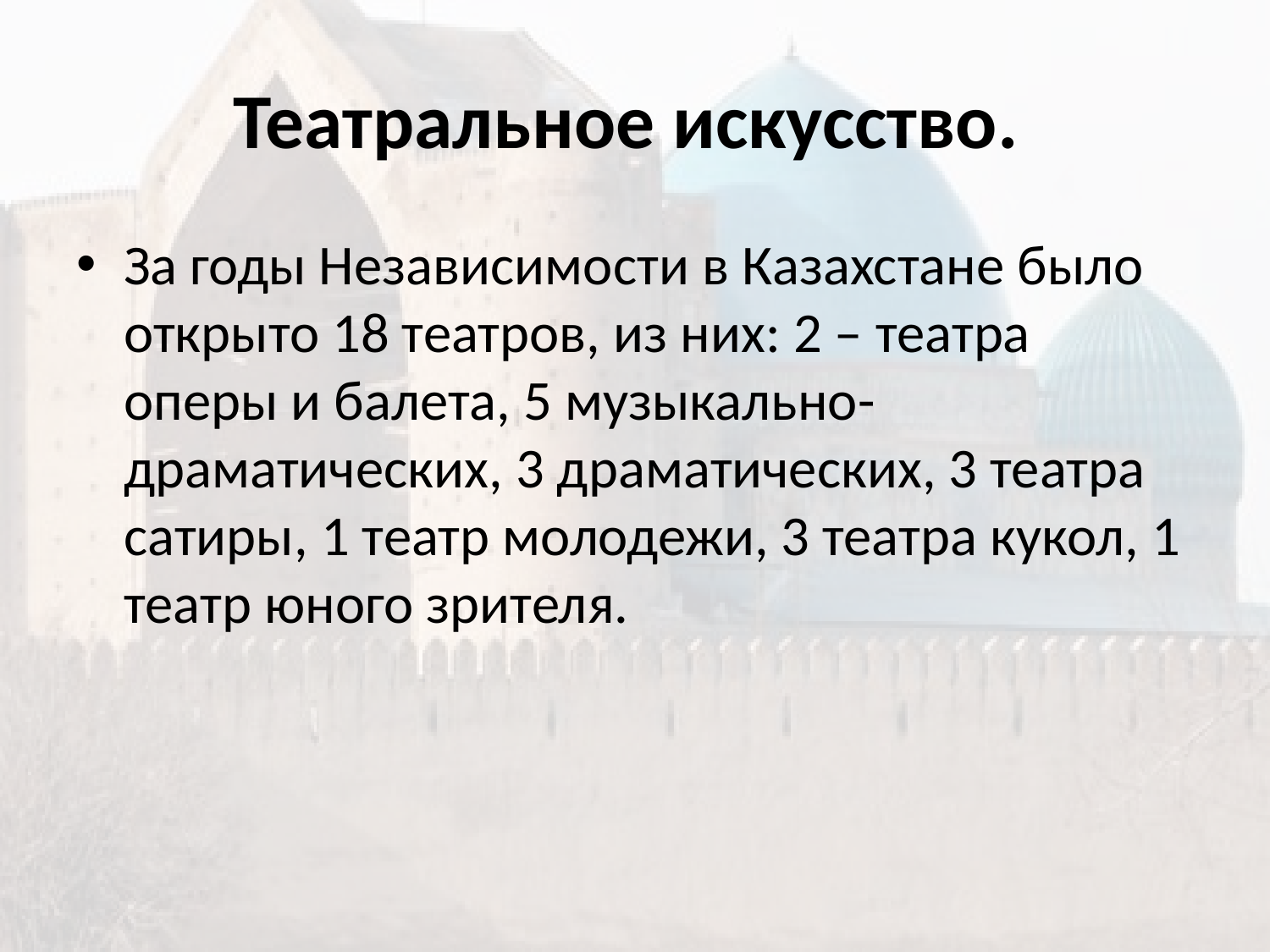

# Театральное искусство.
За годы Независимости в Казахстане было открыто 18 театров, из них: 2 – театра оперы и балета, 5 музыкально-драматических, 3 драматических, 3 театра сатиры, 1 театр молодежи, 3 театра кукол, 1 театр юного зрителя.